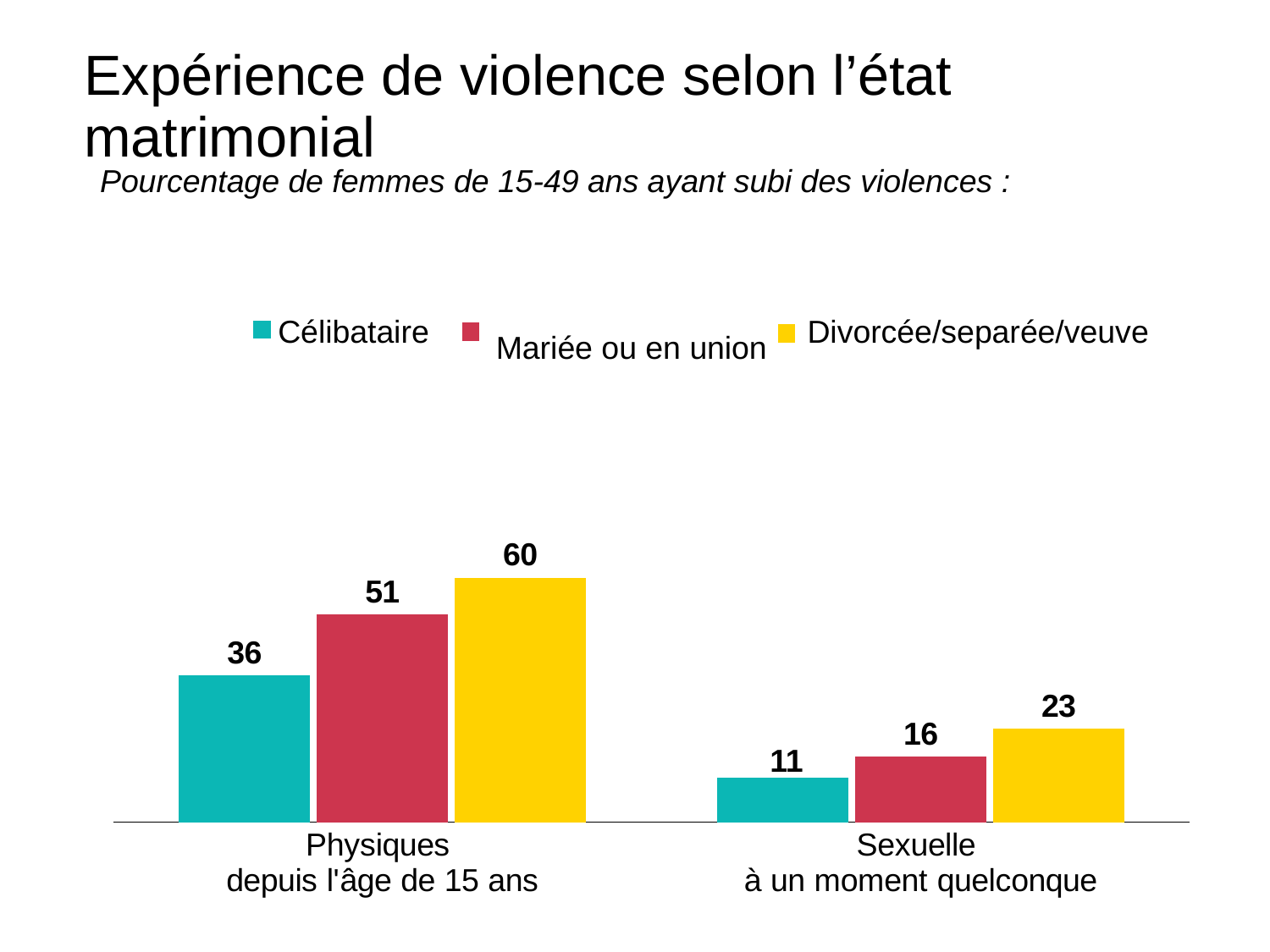

# Expérience de violence selon l’état matrimonial
Pourcentage de femmes de 15-49 ans ayant subi des violences :
Célibataire
Divorcée/separée/veuve
Mariée ou en union

### Chart

| Category | Celibataire | Mariee ou en union | Divorcee/separee/veuve |
|---|---|---|---|
| Physiques
depuis l'âge de 15 ans | 36.0 | 51.0 | 60.0 |
| Sexuelle
à un moment quelconque | 11.0 | 16.0 | 23.0 |
11